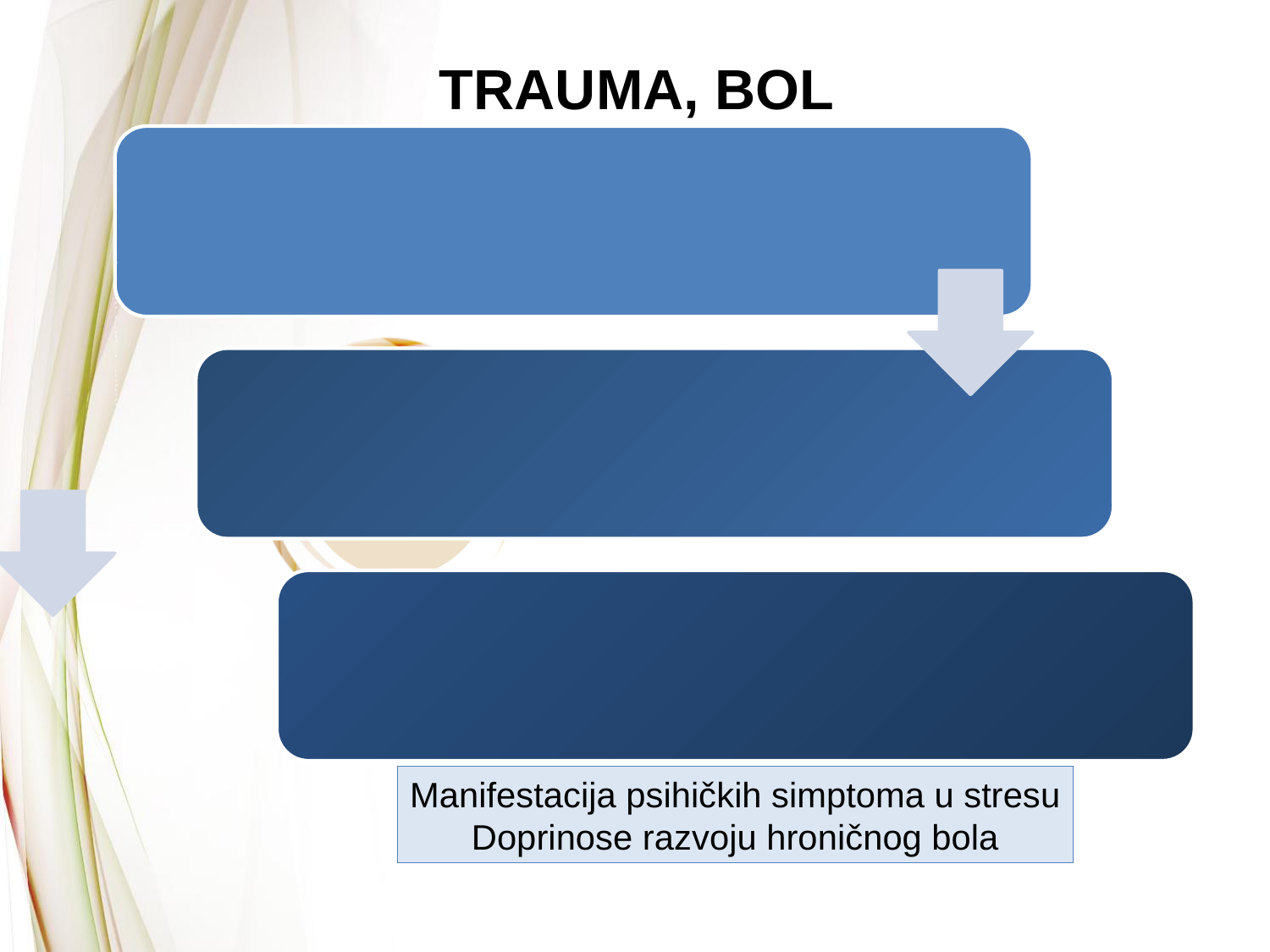

TRAUMA, BOL
hipertenzija, tahikardija, hiperglikemija, tromboza, retencija soli i vode, povećanje bazalnog metabolizma, infekcija
Manifestacija psihičkih simptoma u stresu
Doprinose razvoju hroničnog bola